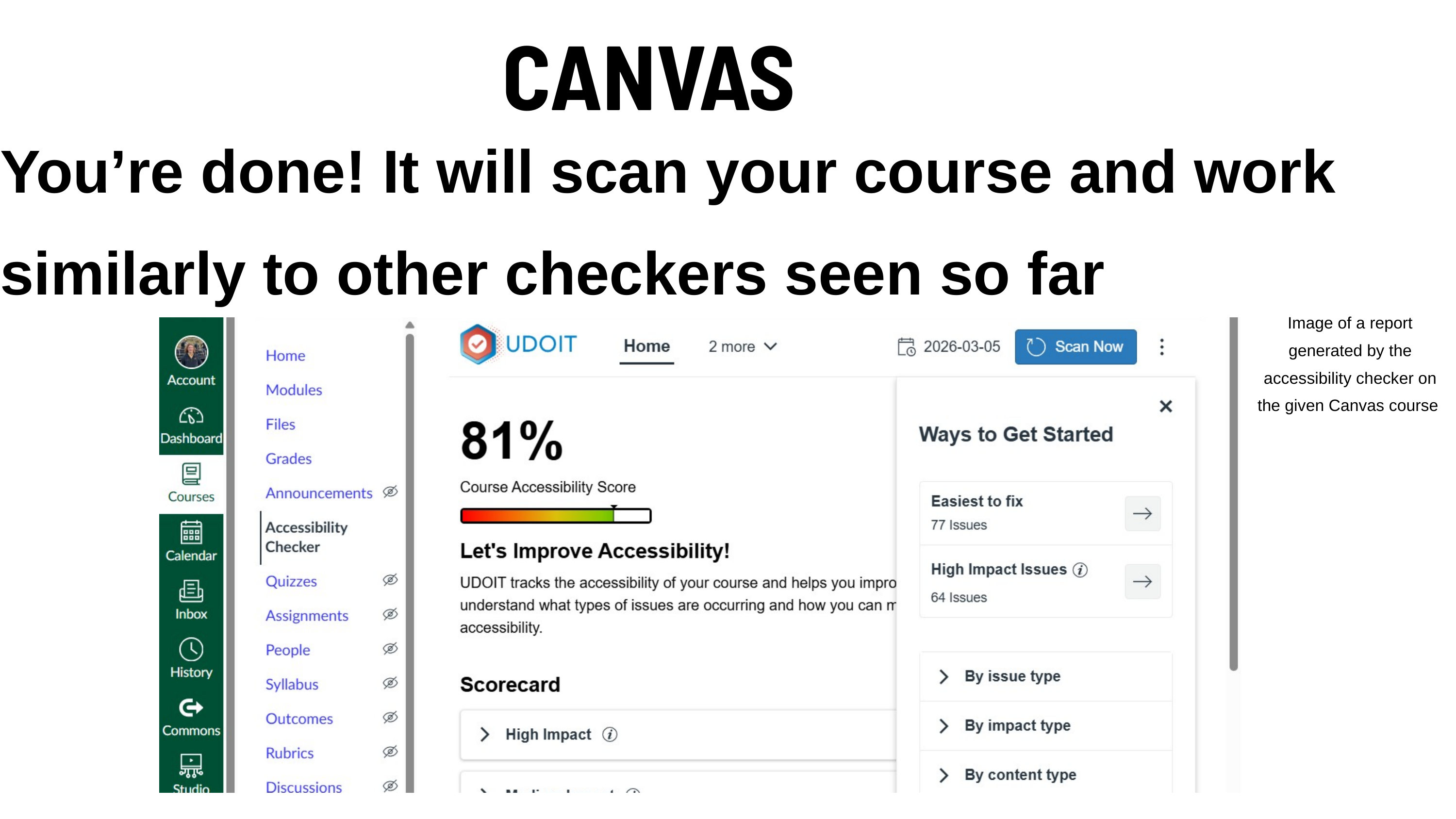

You’re done! It will scan your course and work similarly to other checkers seen so far
CANVAS
Image of a report generated by the accessibility checker on the given Canvas course